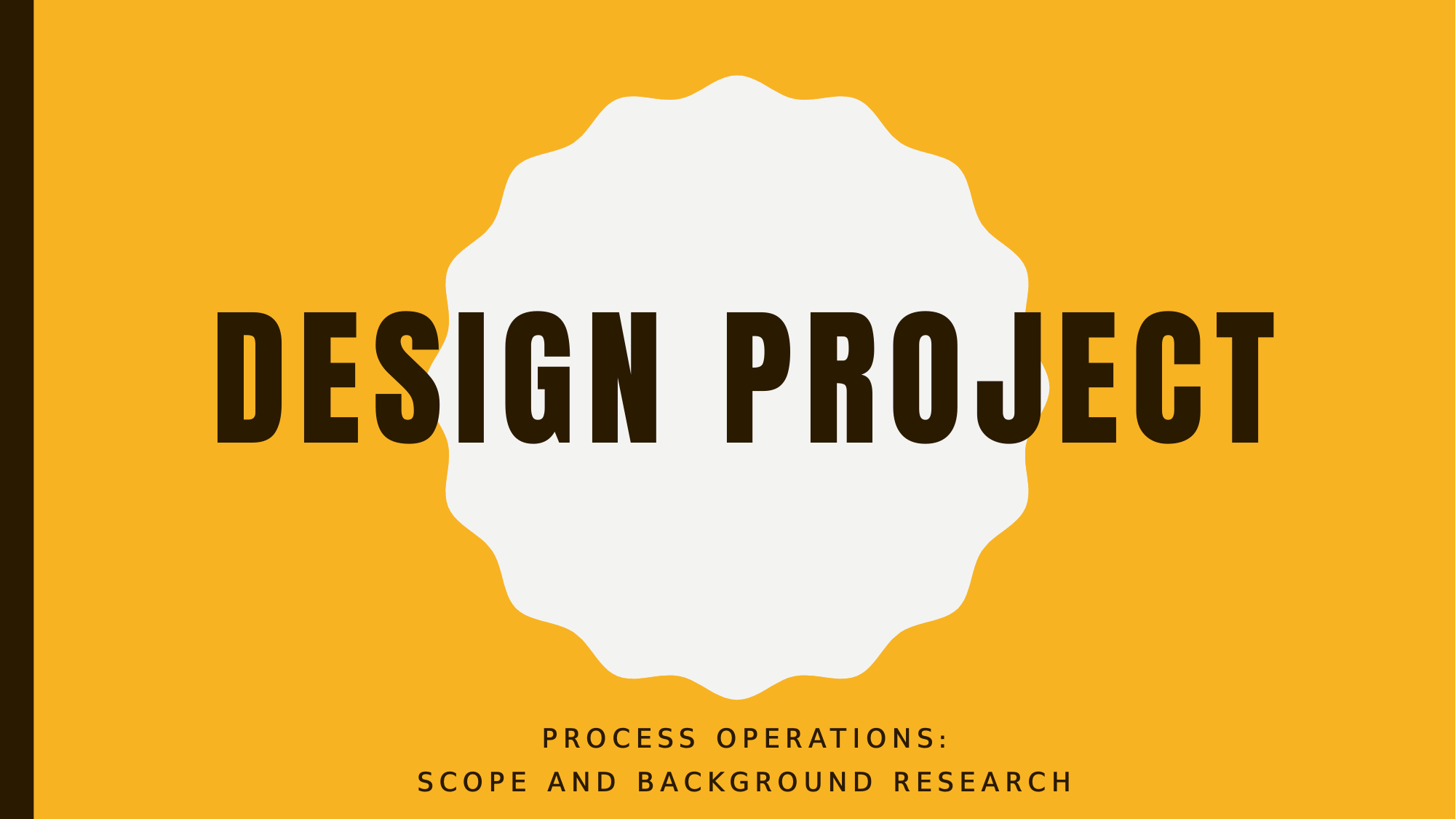

# Design Project
Process operations:
Scope and background research